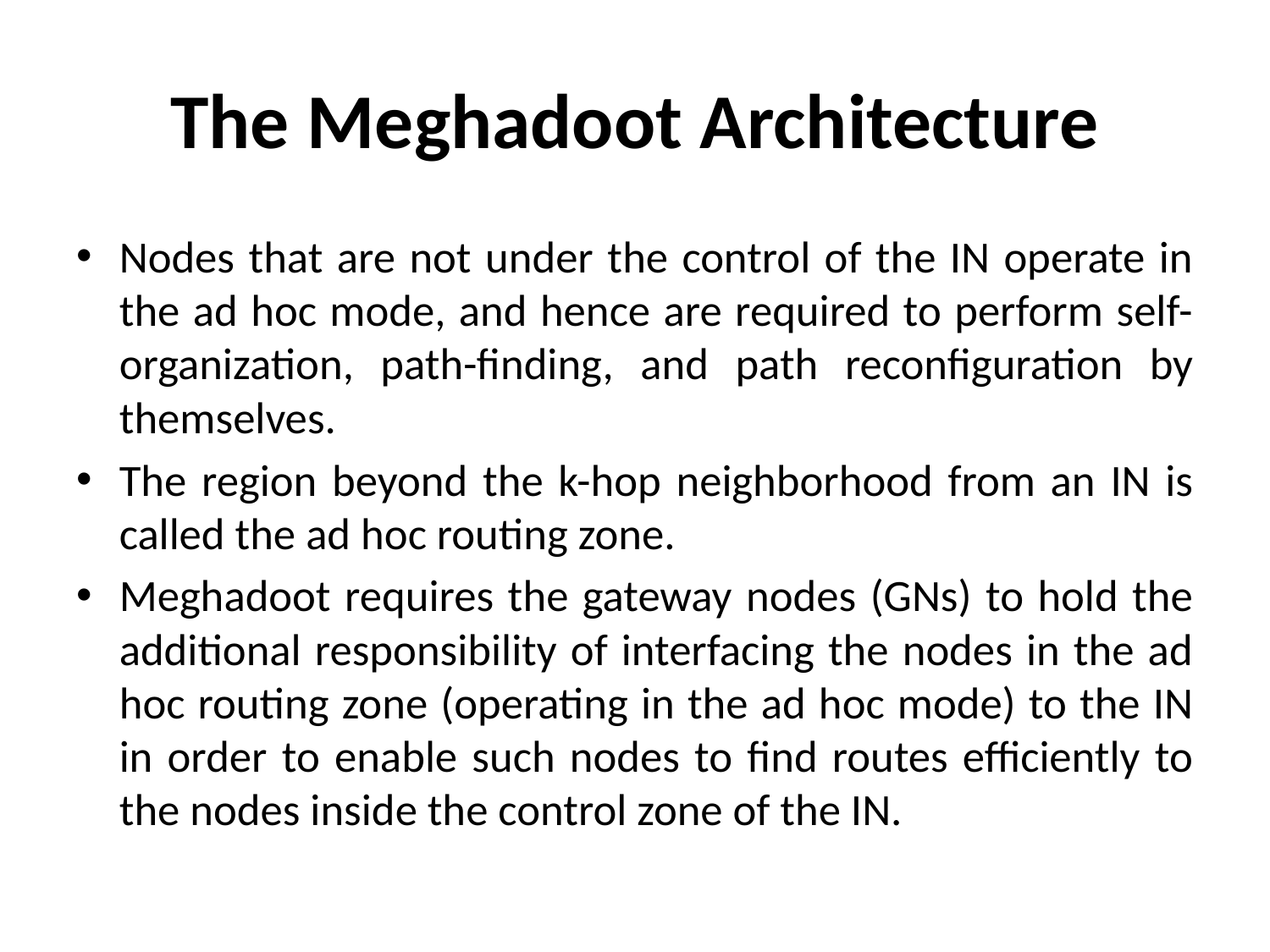

# The Meghadoot Architecture
Nodes that are not under the control of the IN operate in the ad hoc mode, and hence are required to perform self-organization, path-finding, and path reconfiguration by themselves.
The region beyond the k-hop neighborhood from an IN is called the ad hoc routing zone.
Meghadoot requires the gateway nodes (GNs) to hold the additional responsibility of interfacing the nodes in the ad hoc routing zone (operating in the ad hoc mode) to the IN in order to enable such nodes to find routes efficiently to the nodes inside the control zone of the IN.